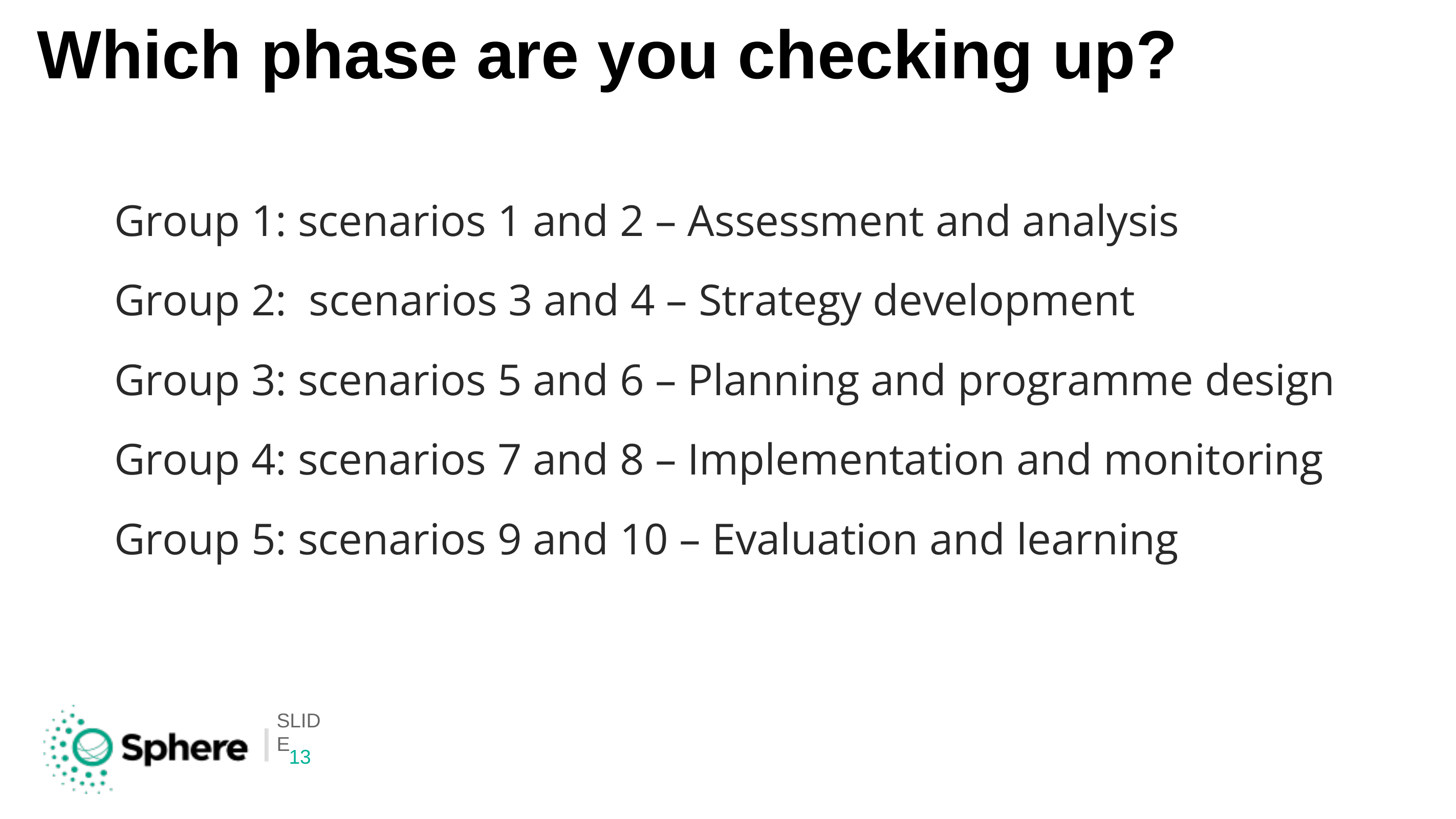

# Which phase are you checking up?
Group 1: scenarios 1 and 2 – Assessment and analysis
Group 2:  scenarios 3 and 4 – Strategy development
Group 3: scenarios 5 and 6 – Planning and programme design
Group 4: scenarios 7 and 8 – Implementation and monitoring
Group 5: scenarios 9 and 10 – Evaluation and learning
13